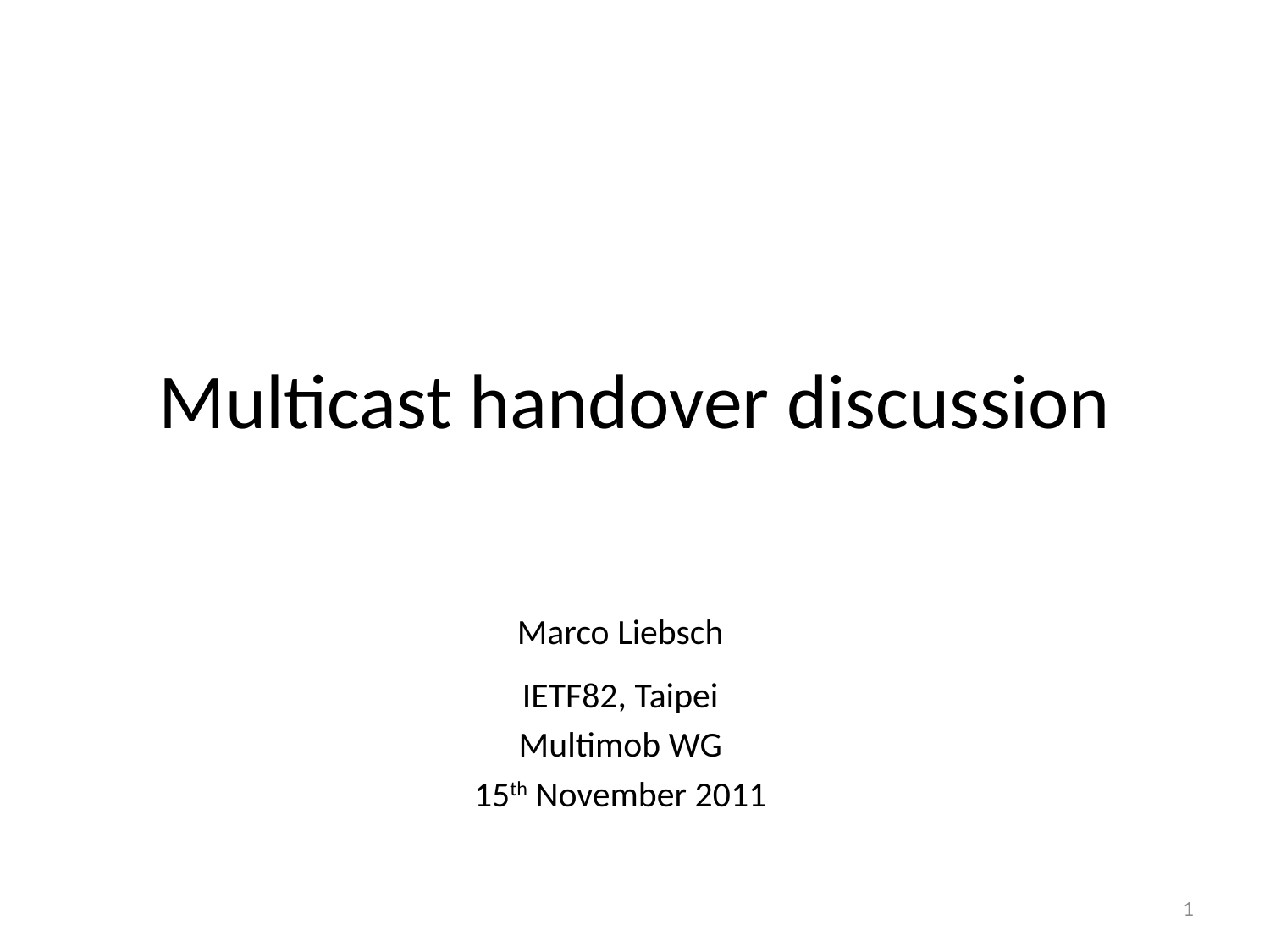

# Multicast handover discussion
Marco Liebsch
IETF82, Taipei
Multimob WG
15th November 2011

1